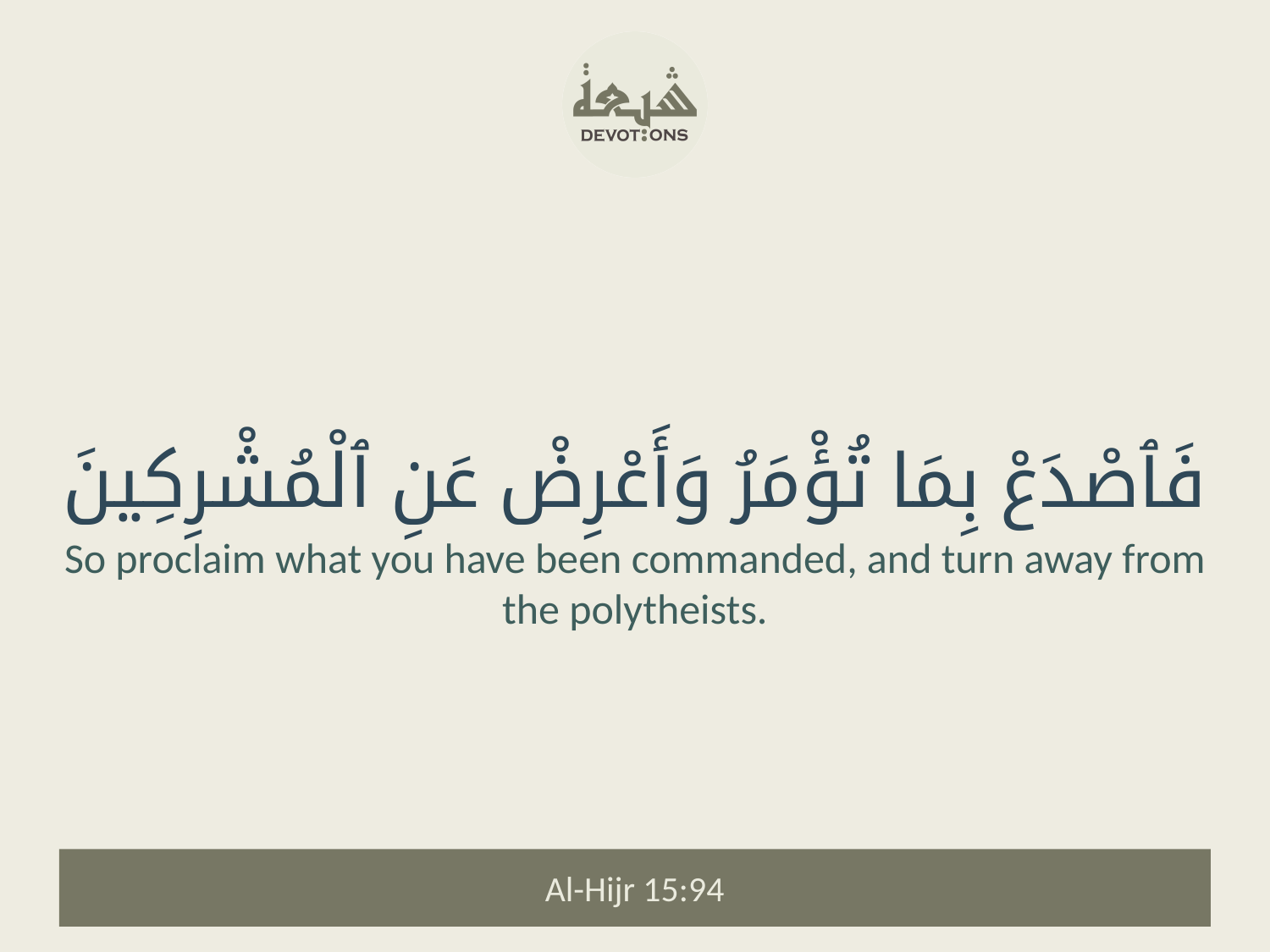

فَٱصْدَعْ بِمَا تُؤْمَرُ وَأَعْرِضْ عَنِ ٱلْمُشْرِكِينَ
So proclaim what you have been commanded, and turn away from the polytheists.
Al-Hijr 15:94